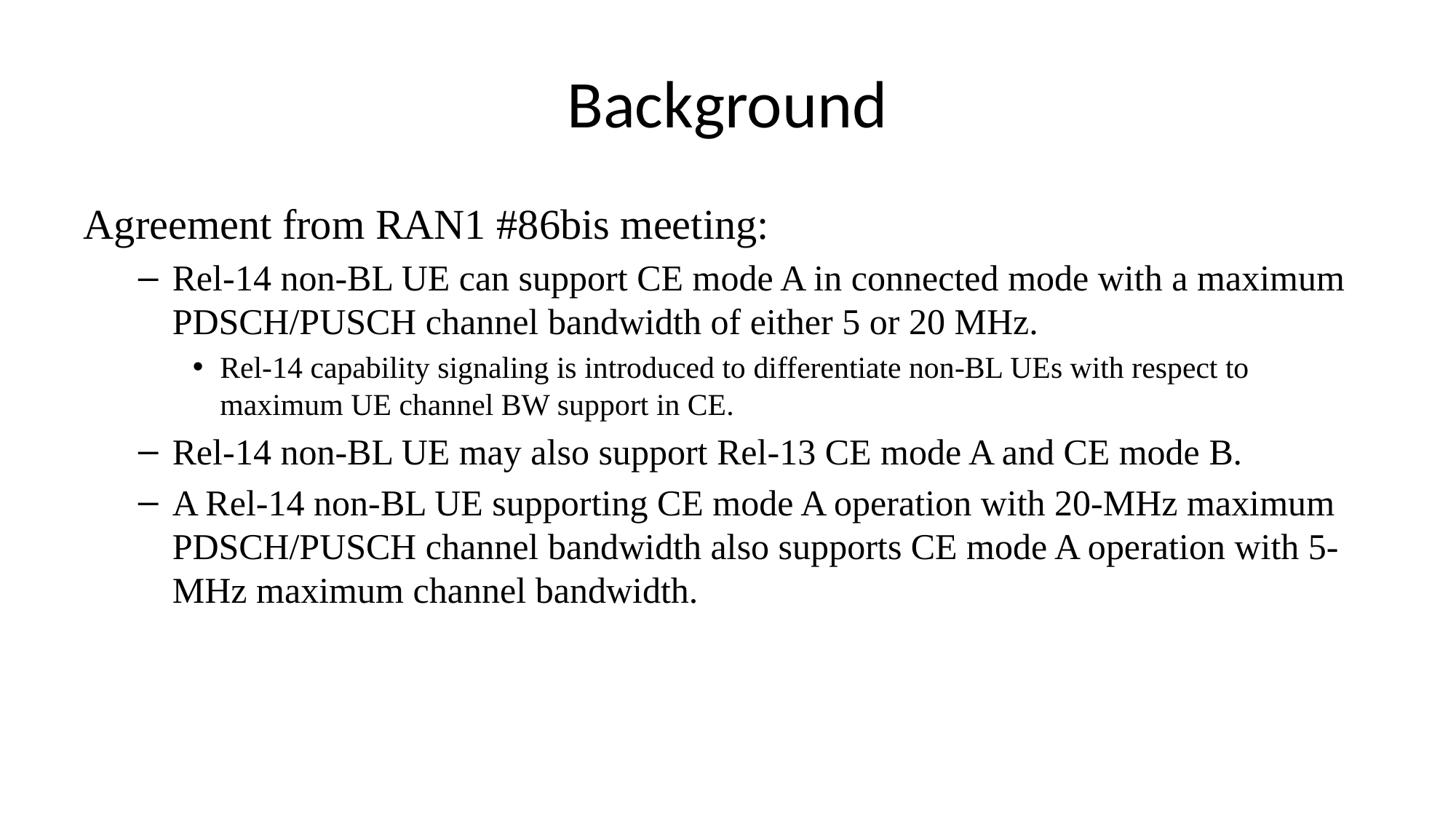

# Background
Agreement from RAN1 #86bis meeting:
Rel-14 non-BL UE can support CE mode A in connected mode with a maximum PDSCH/PUSCH channel bandwidth of either 5 or 20 MHz.
Rel-14 capability signaling is introduced to differentiate non-BL UEs with respect to maximum UE channel BW support in CE.
Rel-14 non-BL UE may also support Rel-13 CE mode A and CE mode B.
A Rel-14 non-BL UE supporting CE mode A operation with 20-MHz maximum PDSCH/PUSCH channel bandwidth also supports CE mode A operation with 5-MHz maximum channel bandwidth.